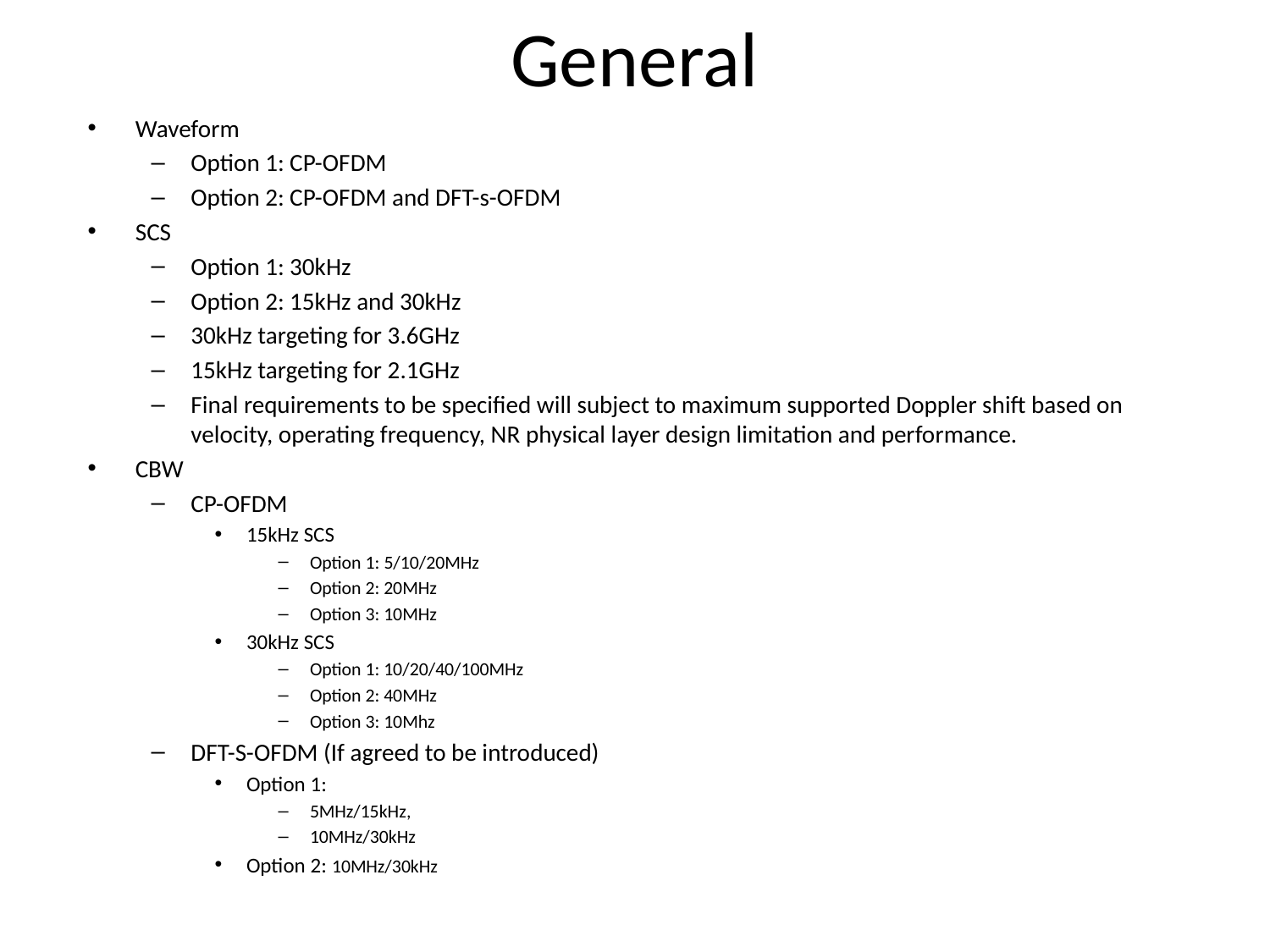

# General
Waveform
Option 1: CP-OFDM
Option 2: CP-OFDM and DFT-s-OFDM
SCS
Option 1: 30kHz
Option 2: 15kHz and 30kHz
30kHz targeting for 3.6GHz
15kHz targeting for 2.1GHz
Final requirements to be specified will subject to maximum supported Doppler shift based on velocity, operating frequency, NR physical layer design limitation and performance.
CBW
CP-OFDM
15kHz SCS
Option 1: 5/10/20MHz
Option 2: 20MHz
Option 3: 10MHz
30kHz SCS
Option 1: 10/20/40/100MHz
Option 2: 40MHz
Option 3: 10Mhz
DFT-S-OFDM (If agreed to be introduced)
Option 1:
5MHz/15kHz,
10MHz/30kHz
Option 2: 10MHz/30kHz